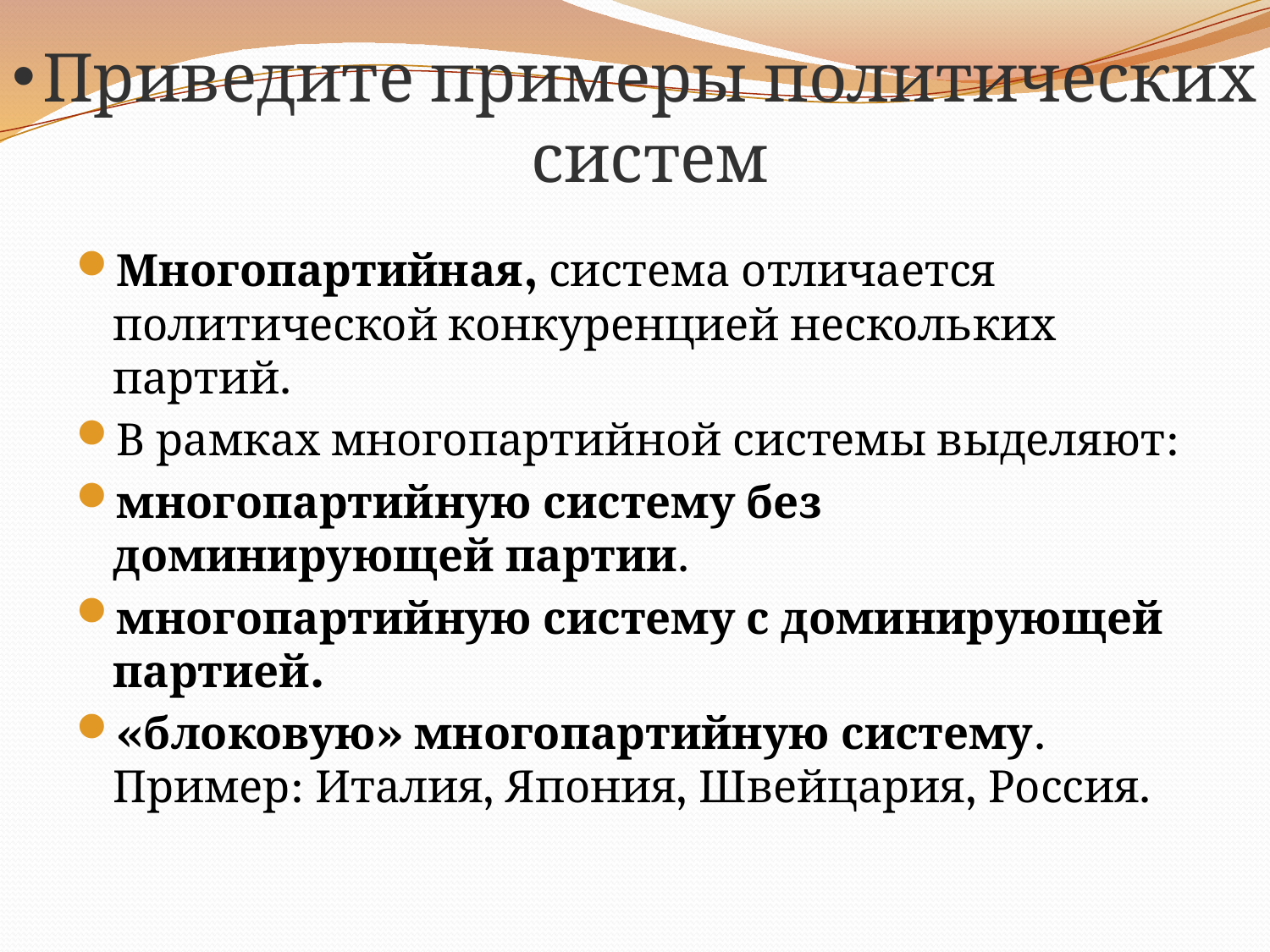

# Приведите примеры политических систем
Многопартийная, система отличается политической конкуренцией нескольких партий.
В рамках многопартийной системы выделяют:
многопартийную систему без доминирующей партии.
многопартийную систему с доминирующей партией.
«блоковую» многопартийную систему. Пример: Италия, Япония, Швейцария, Россия.